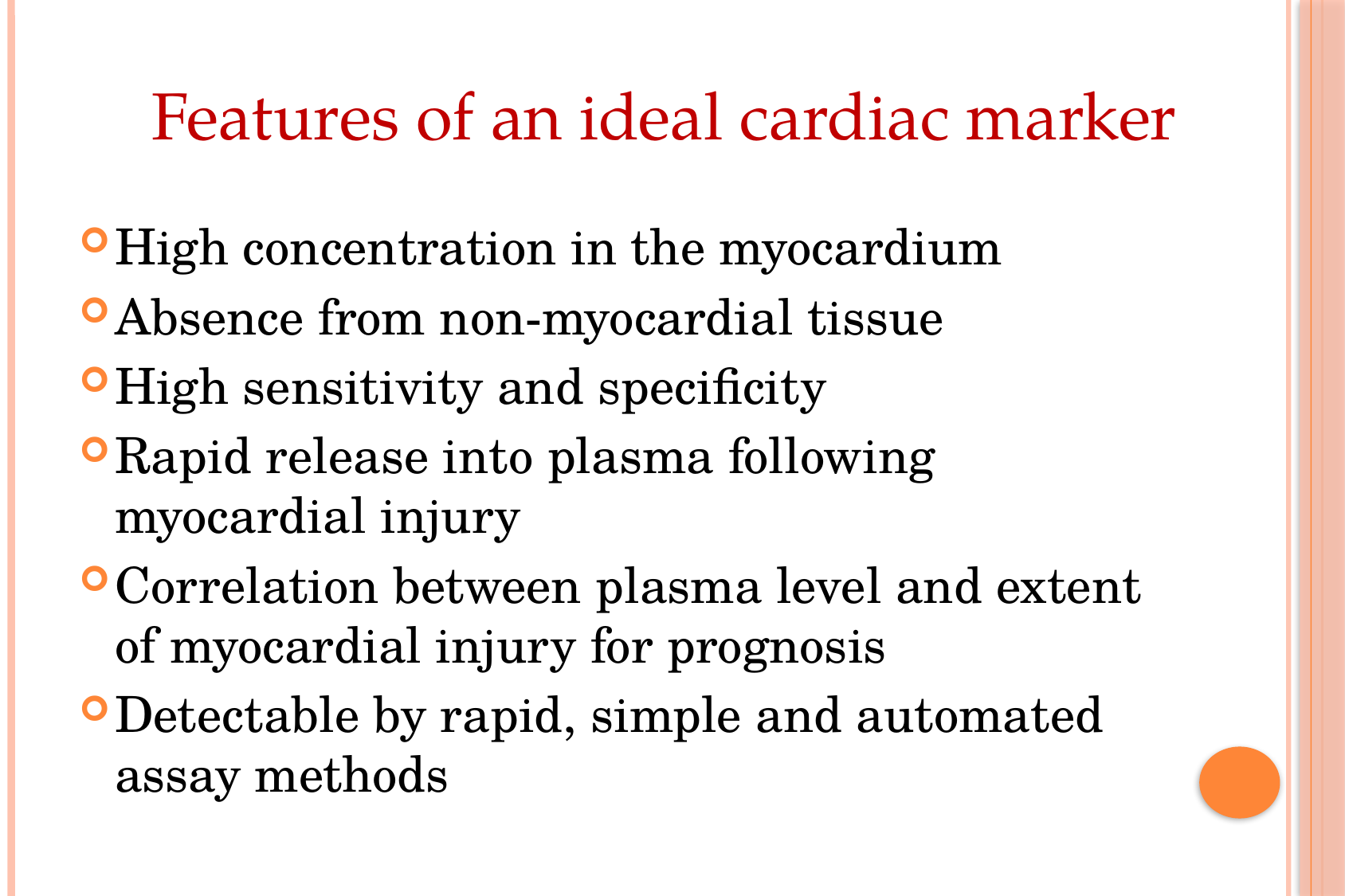

Features of an ideal cardiac marker
High concentration in the myocardium
Absence from non-myocardial tissue
High sensitivity and specificity
Rapid release into plasma following myocardial injury
Correlation between plasma level and extent of myocardial injury for prognosis
Detectable by rapid, simple and automated assay methods